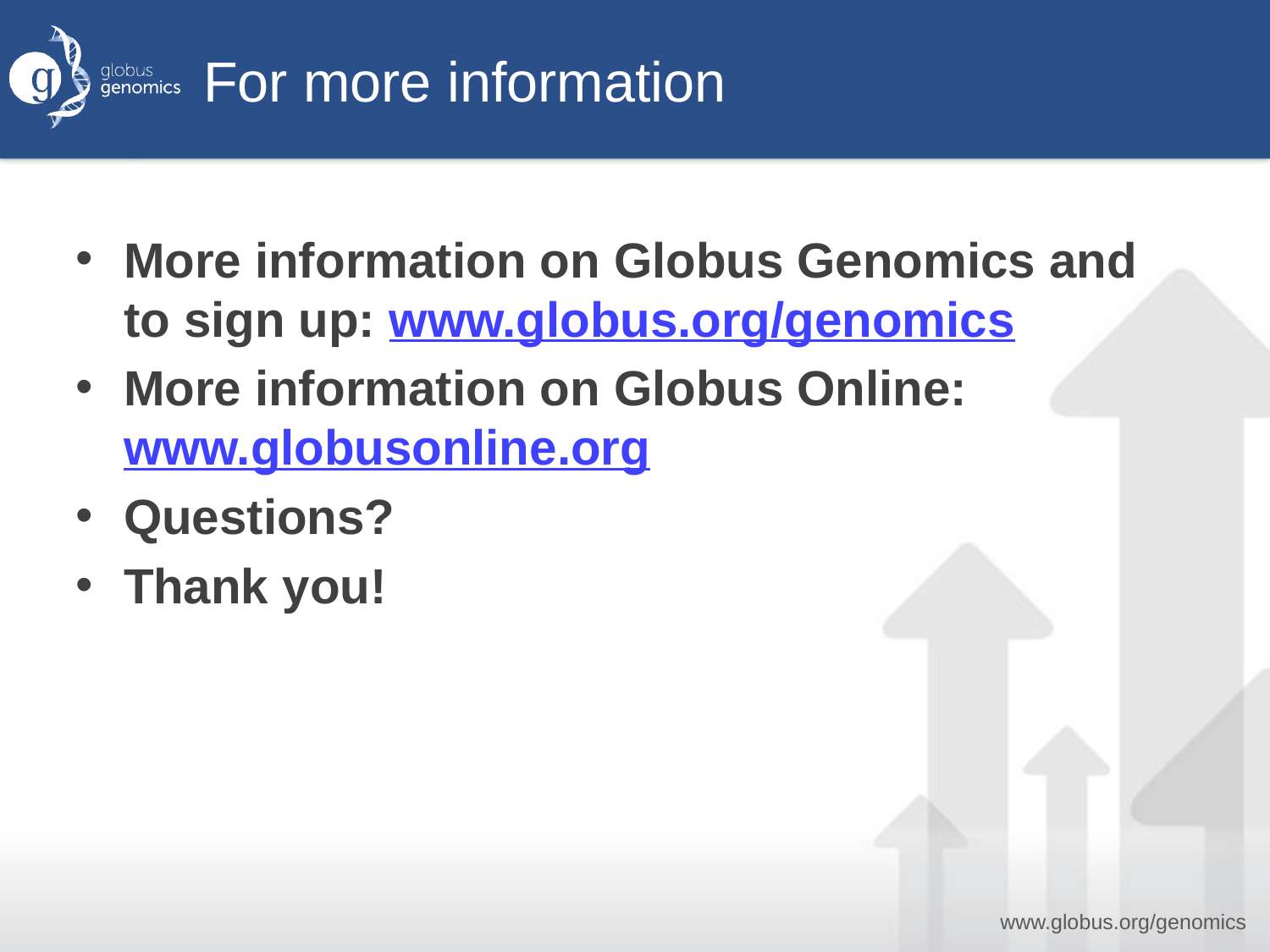

# For more information
More information on Globus Genomics and to sign up: www.globus.org/genomics
More information on Globus Online: www.globusonline.org
Questions?
Thank you!